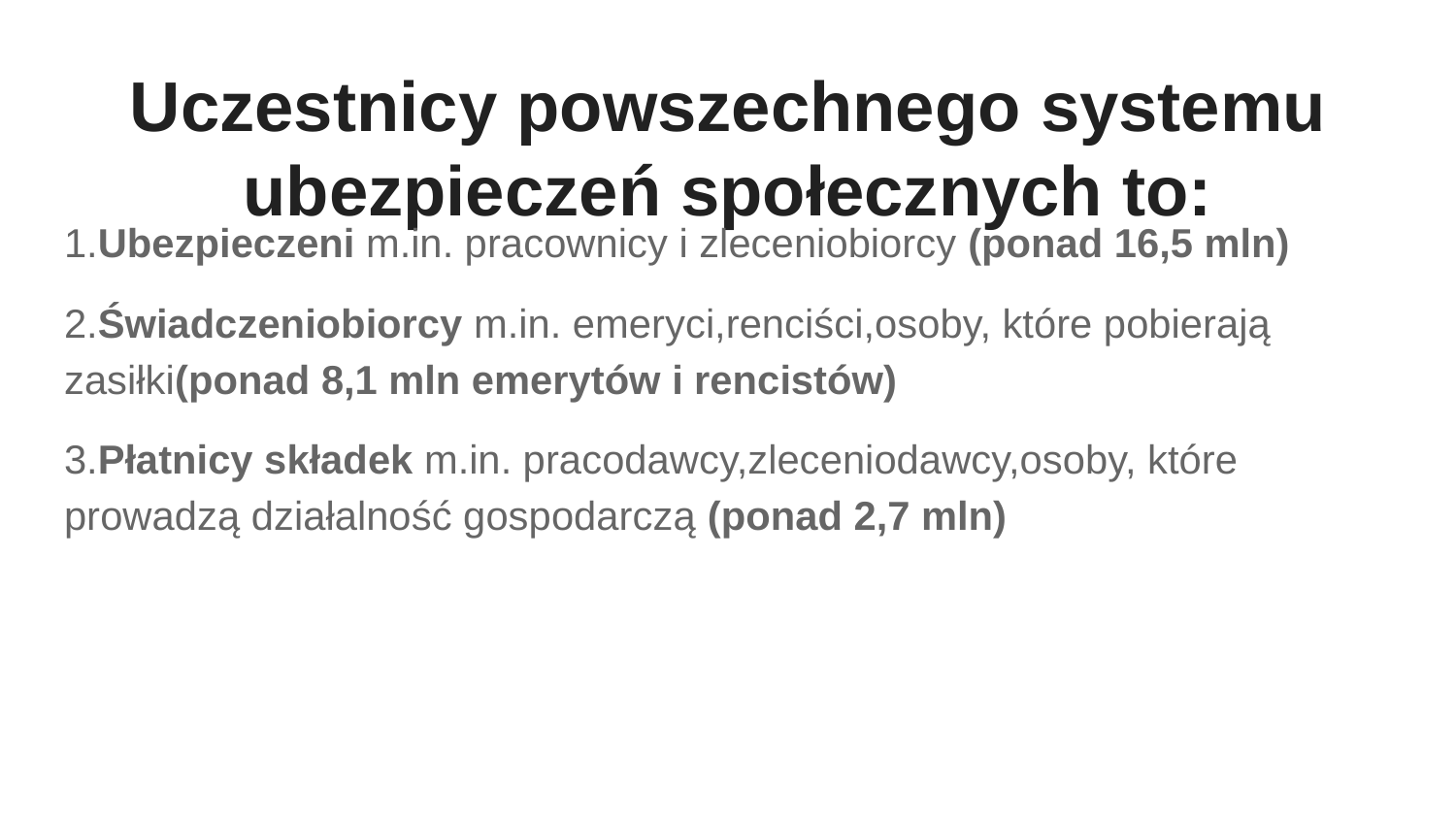

# Uczestnicy powszechnego systemu ubezpieczeń społecznych to:
1.Ubezpieczeni m.in. pracownicy i zleceniobiorcy (ponad 16,5 mln)
2.Świadczeniobiorcy m.in. emeryci,renciści,osoby, które pobierają zasiłki(ponad 8,1 mln emerytów i rencistów)
3.Płatnicy składek m.in. pracodawcy,zleceniodawcy,osoby, które prowadzą działalność gospodarczą (ponad 2,7 mln)